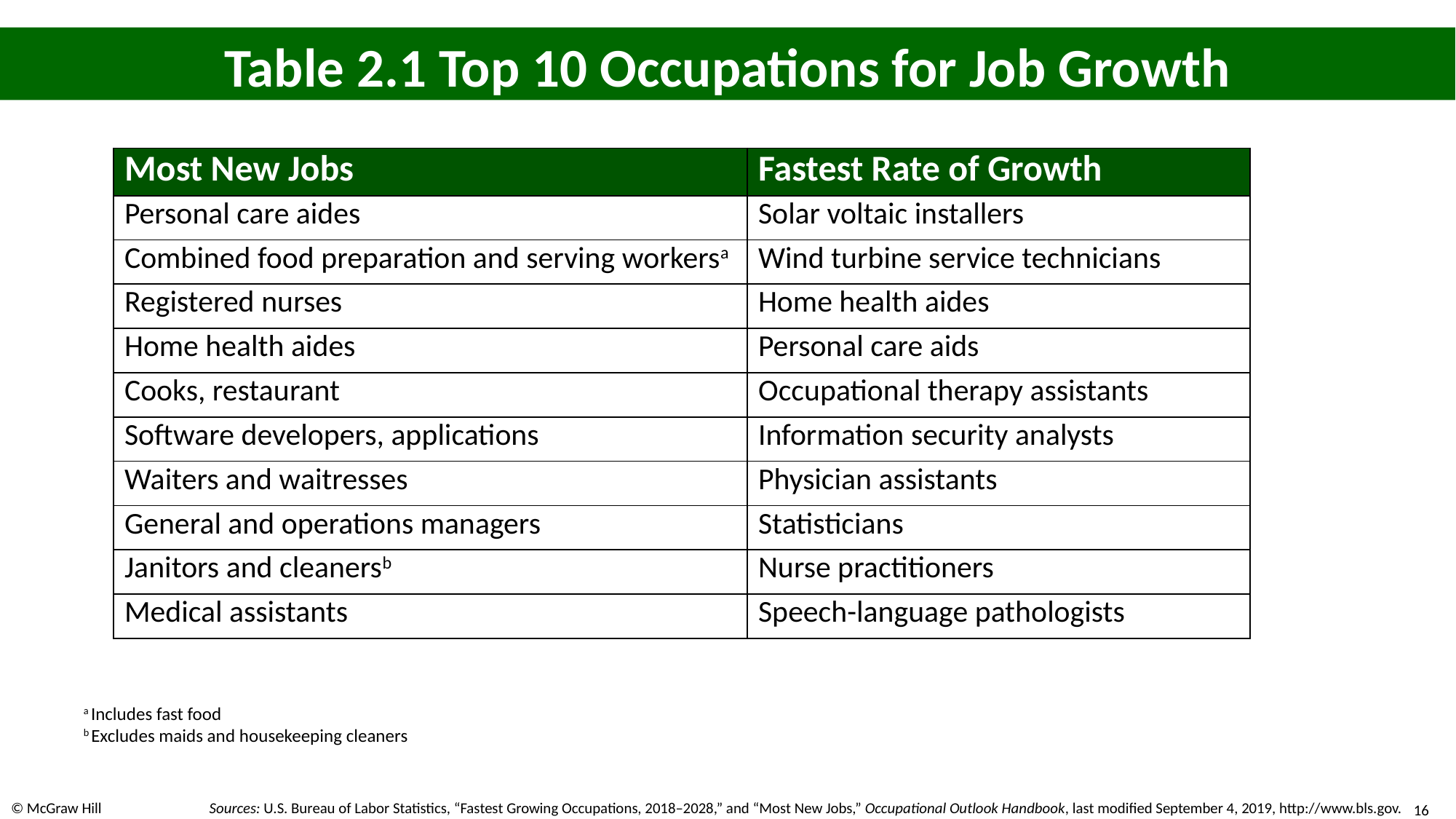

# Table 2.1 Top 10 Occupations for Job Growth
| Most New Jobs | Fastest Rate of Growth |
| --- | --- |
| Personal care aides | Solar voltaic installers |
| Combined food preparation and serving workers a | Wind turbine service technicians |
| Registered nurses | Home health aides |
| Home health aides | Personal care aids |
| Cooks, restaurant | Occupational therapy assistants |
| Software developers, applications | Information security analysts |
| Waiters and waitresses | Physician assistants |
| General and operations managers | Statisticians |
| Janitors and cleaners b | Nurse practitioners |
| Medical assistants | Speech-language pathologists |
a Includes fast food
b Excludes maids and housekeeping cleaners
Sources: U.S. Bureau of Labor Statistics, “Fastest Growing Occupations, 2018–2028,” and “Most New Jobs,” Occupational Outlook Handbook, last modified September 4, 2019, http://www.bls.gov.